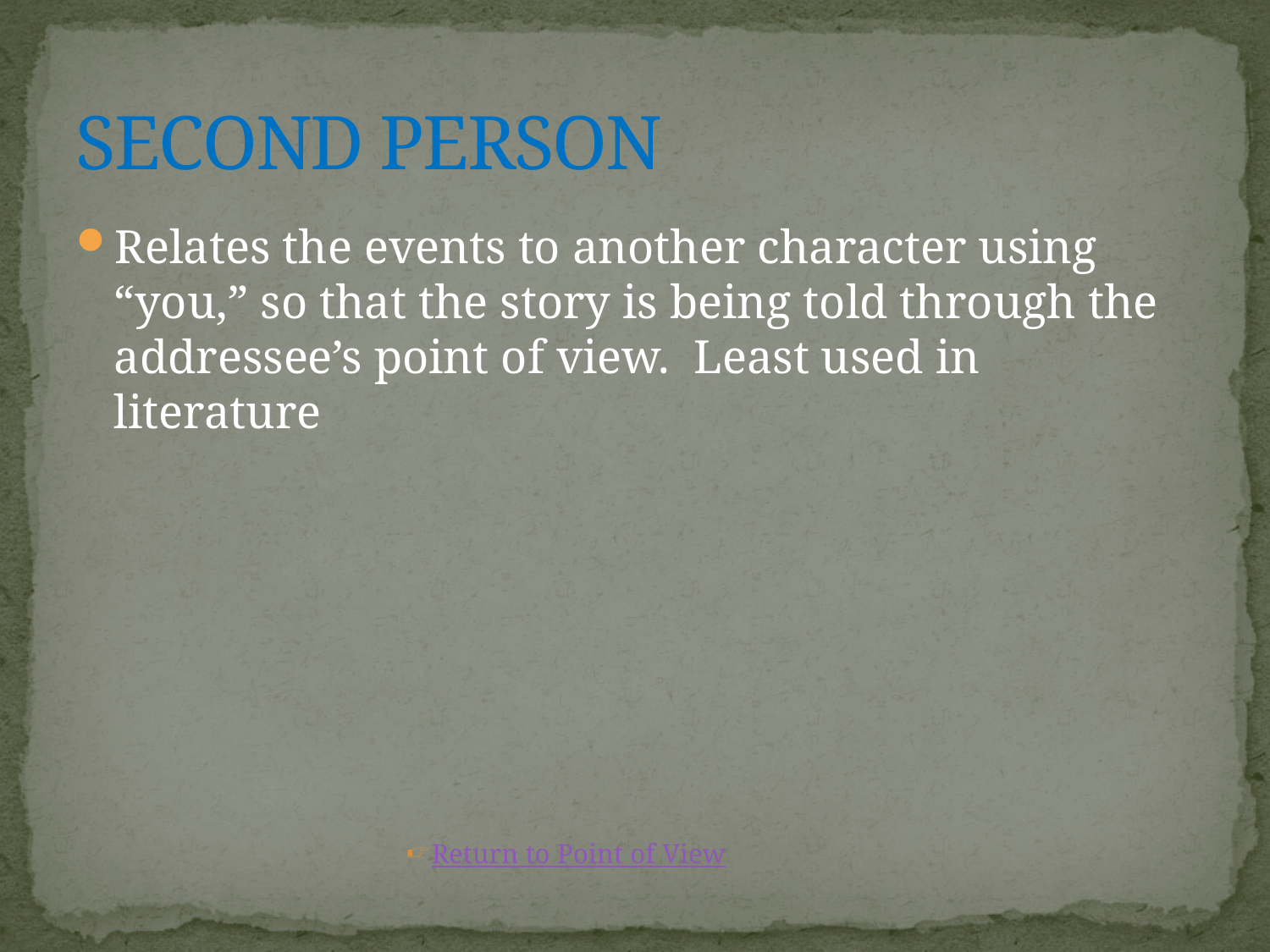

# SECOND PERSON
Relates the events to another character using “you,” so that the story is being told through the addressee’s point of view.  Least used in literature

Return to Point of View